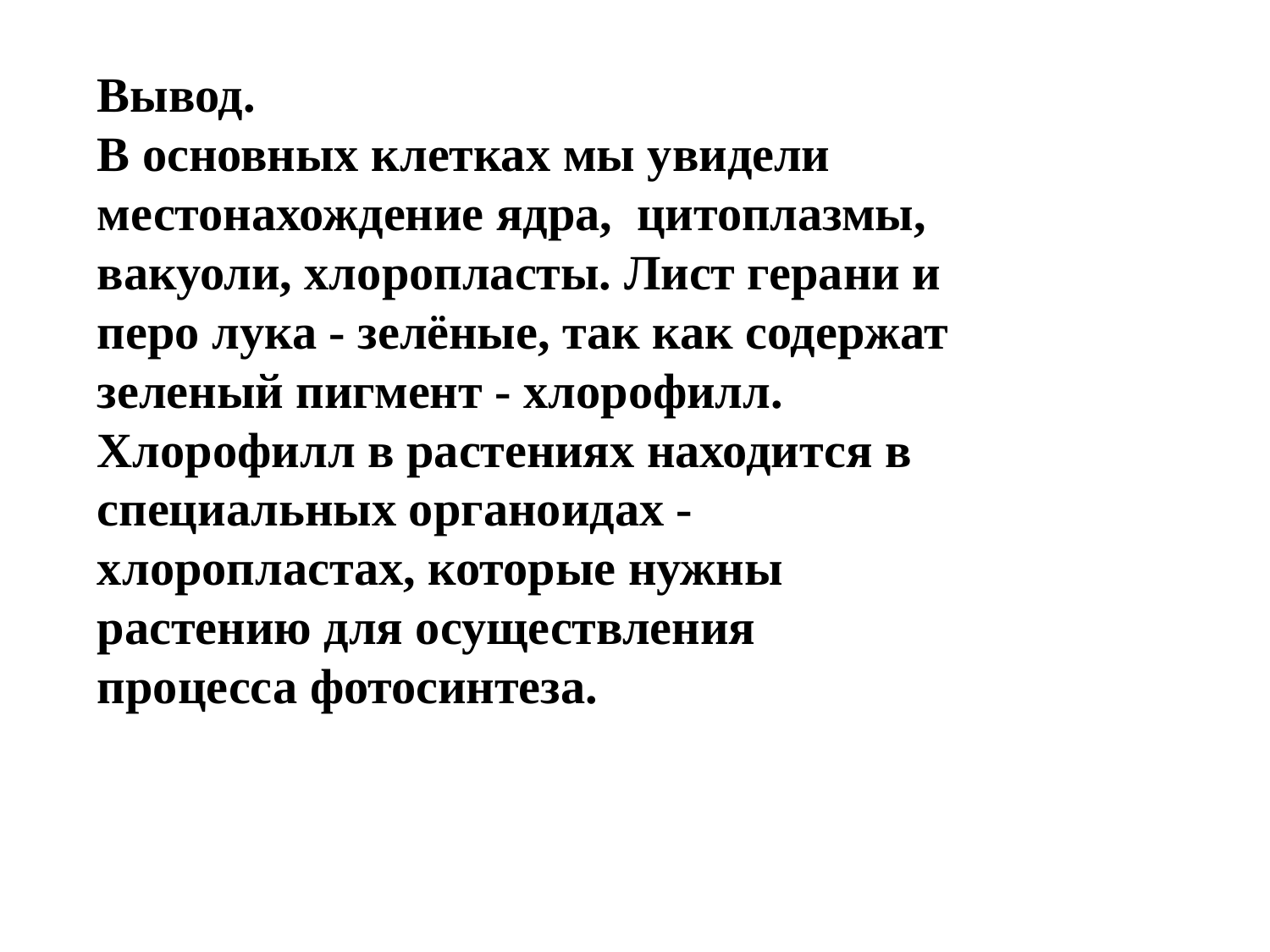

Вывод.
В основных клетках мы увидели местонахождение ядра,  цитоплазмы, вакуоли, хлоропласты. Лист герани и перо лука - зелёные, так как содержат зеленый пигмент - хлорофилл. Хлорофилл в растениях находится в специальных органоидах - хлоропластах, которые нужны растению для осуществления процесса фотосинтеза.